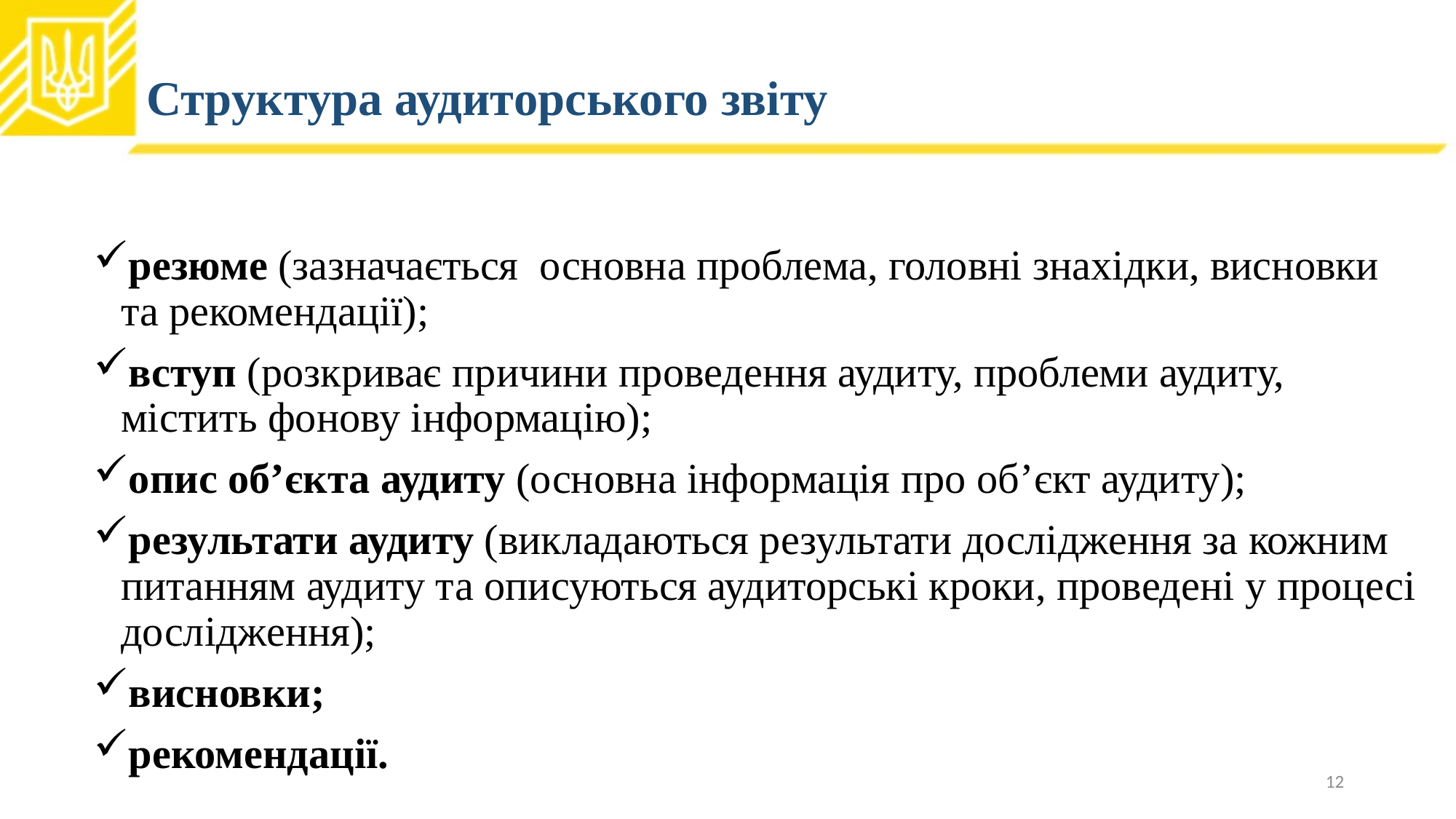

# Структура аудиторського звіту

резюме (зазначається  основна проблема, головні знахідки, висновки та рекомендації);
вступ (розкриває причини проведення аудиту, проблеми аудиту, містить фонову інформацію);
опис об’єкта аудиту (основна інформація про об’єкт аудиту);
результати аудиту (викладаються результати дослідження за кожним питанням аудиту та описуються аудиторські кроки, проведені у процесі дослідження);
висновки;
рекомендації.

12